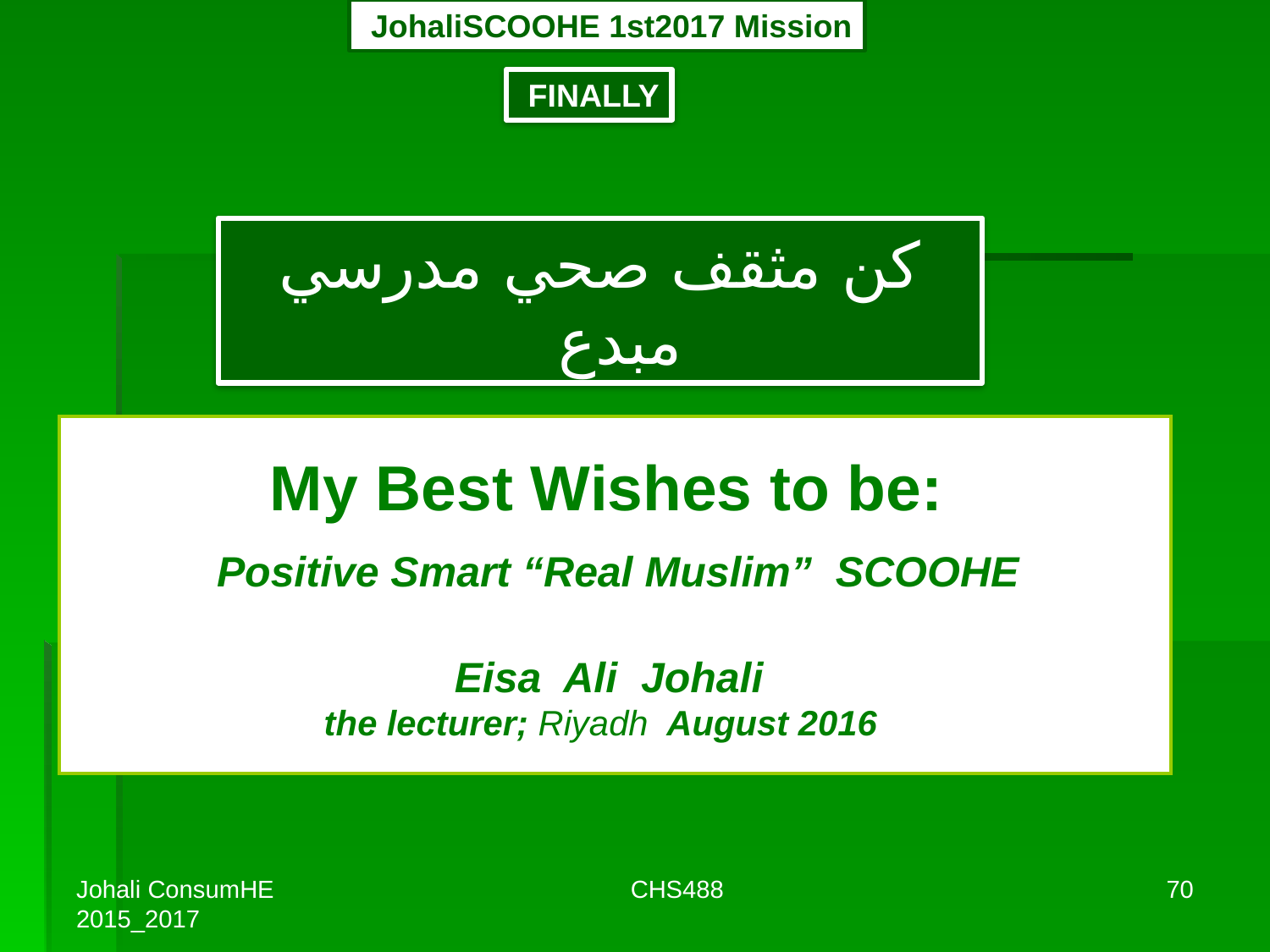

JohaliSCOOHE 1st2017 Mission
FINALLY
كن مثقف صحي مدرسي مبدع
# My Best Wishes to be: Positive Smart “Real Muslim”  SCOOHE Eisa  Ali  Johali the lecturer; Riyadh  August 2016
CHS488
Johali ConsumHE 2015_2017
70